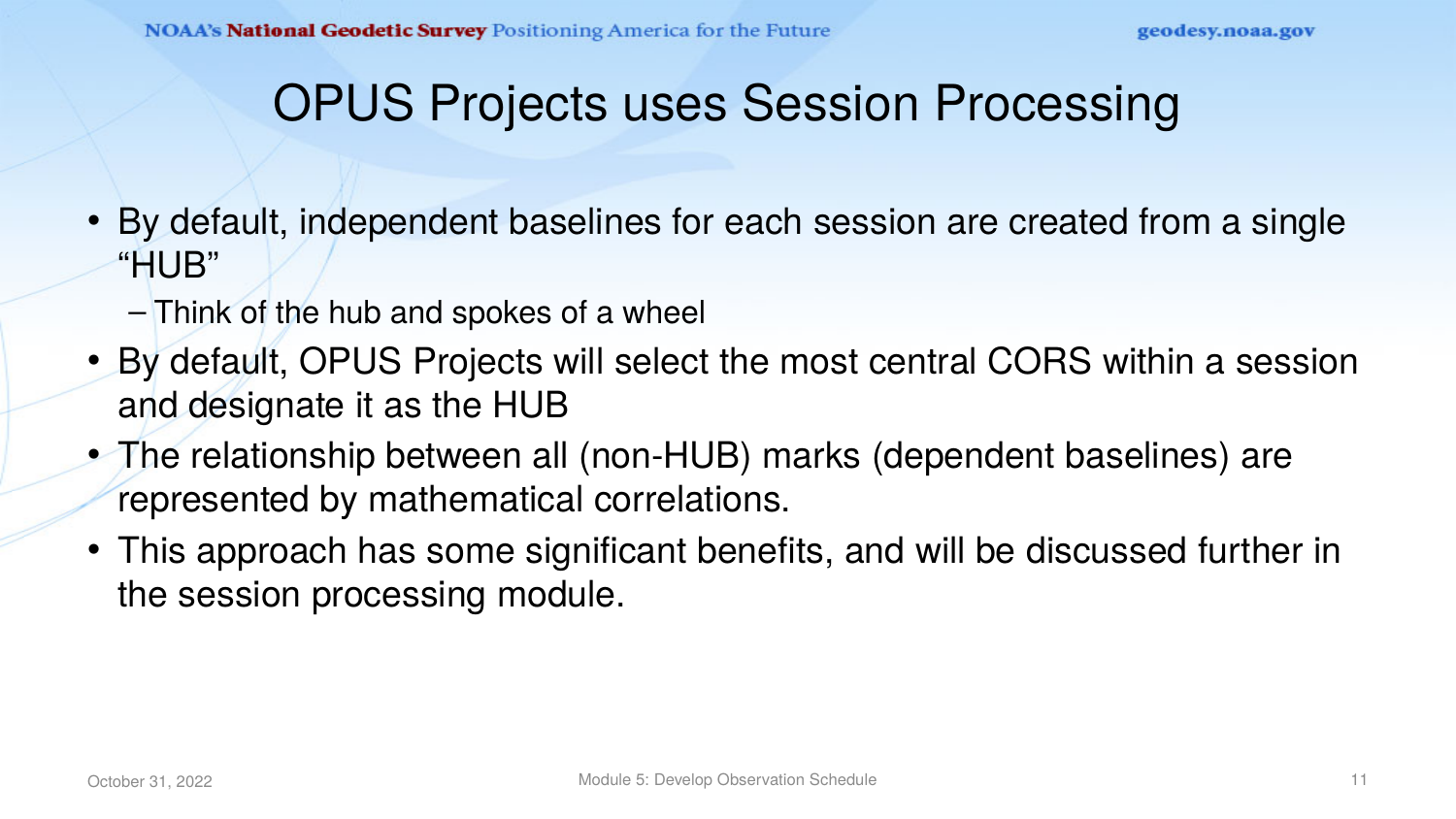

# OPUS Projects uses Session Processing
By default, independent baselines for each session are created from a single “HUB”
Think of the hub and spokes of a wheel
By default, OPUS Projects will select the most central CORS within a session and designate it as the HUB
The relationship between all (non-HUB) marks (dependent baselines) are represented by mathematical correlations.
This approach has some significant benefits, and will be discussed further in the session processing module.
October 31, 2022
Module 5: Develop Observation Schedule
11